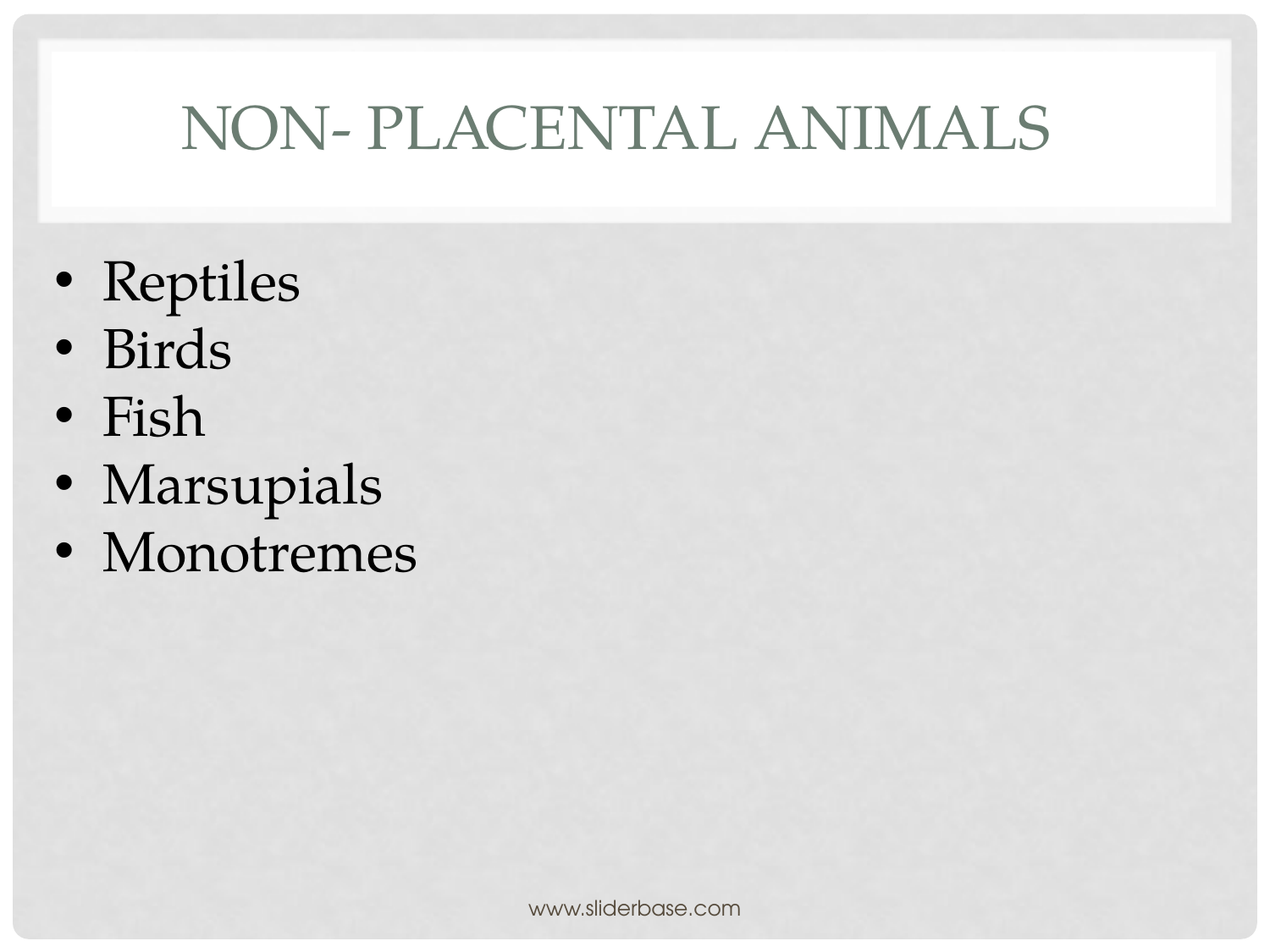

# Non- Placental Animals
Reptiles
Birds
Fish
Marsupials
Monotremes

www.sliderbase.com